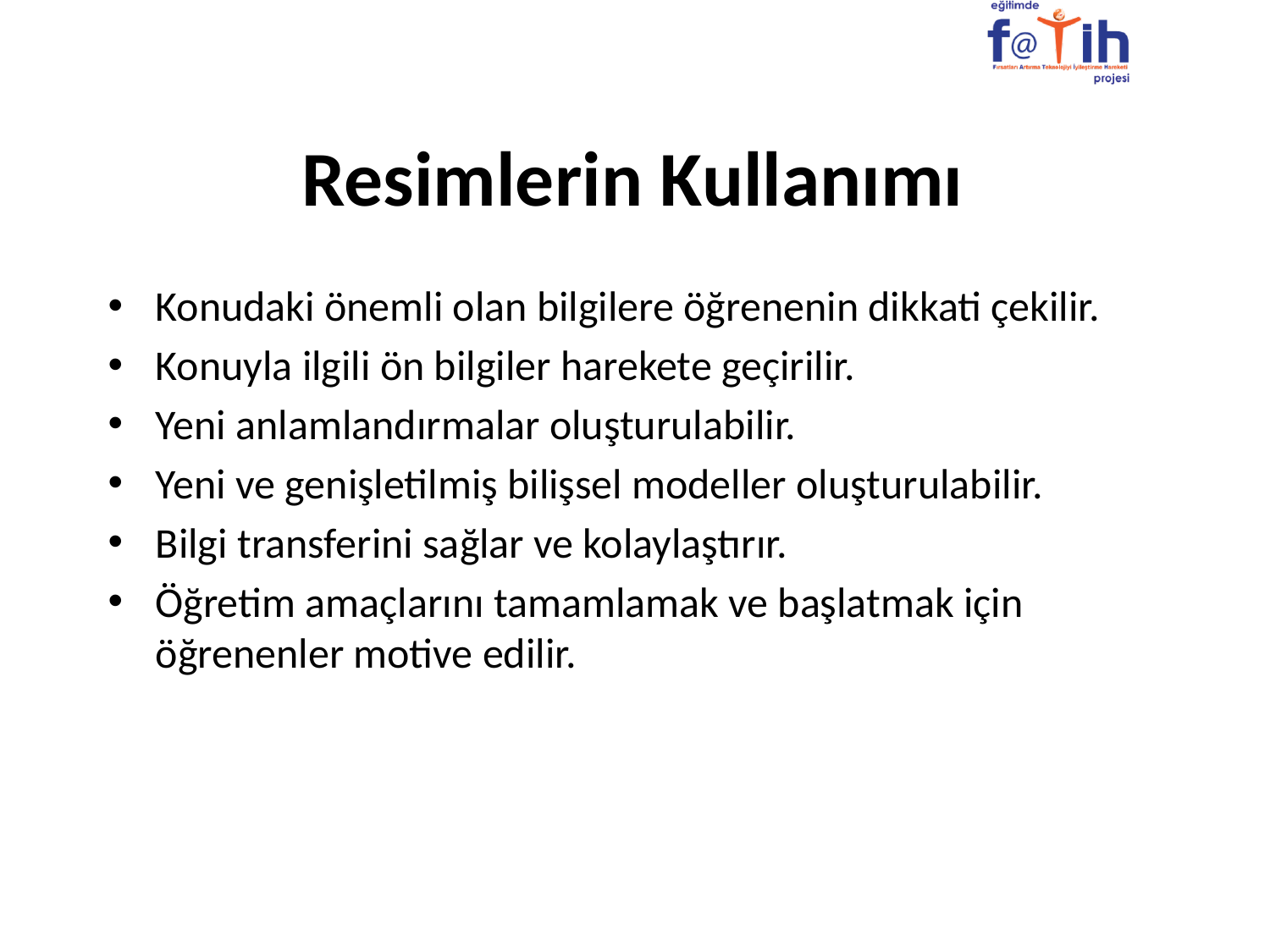

# Resimlerin Kullanımı
Konudaki önemli olan bilgilere öğrenenin dikkati çekilir.
Konuyla ilgili ön bilgiler harekete geçirilir.
Yeni anlamlandırmalar oluşturulabilir.
Yeni ve genişletilmiş bilişsel modeller oluşturulabilir.
Bilgi transferini sağlar ve kolaylaştırır.
Öğretim amaçlarını tamamlamak ve başlatmak için öğrenenler motive edilir.